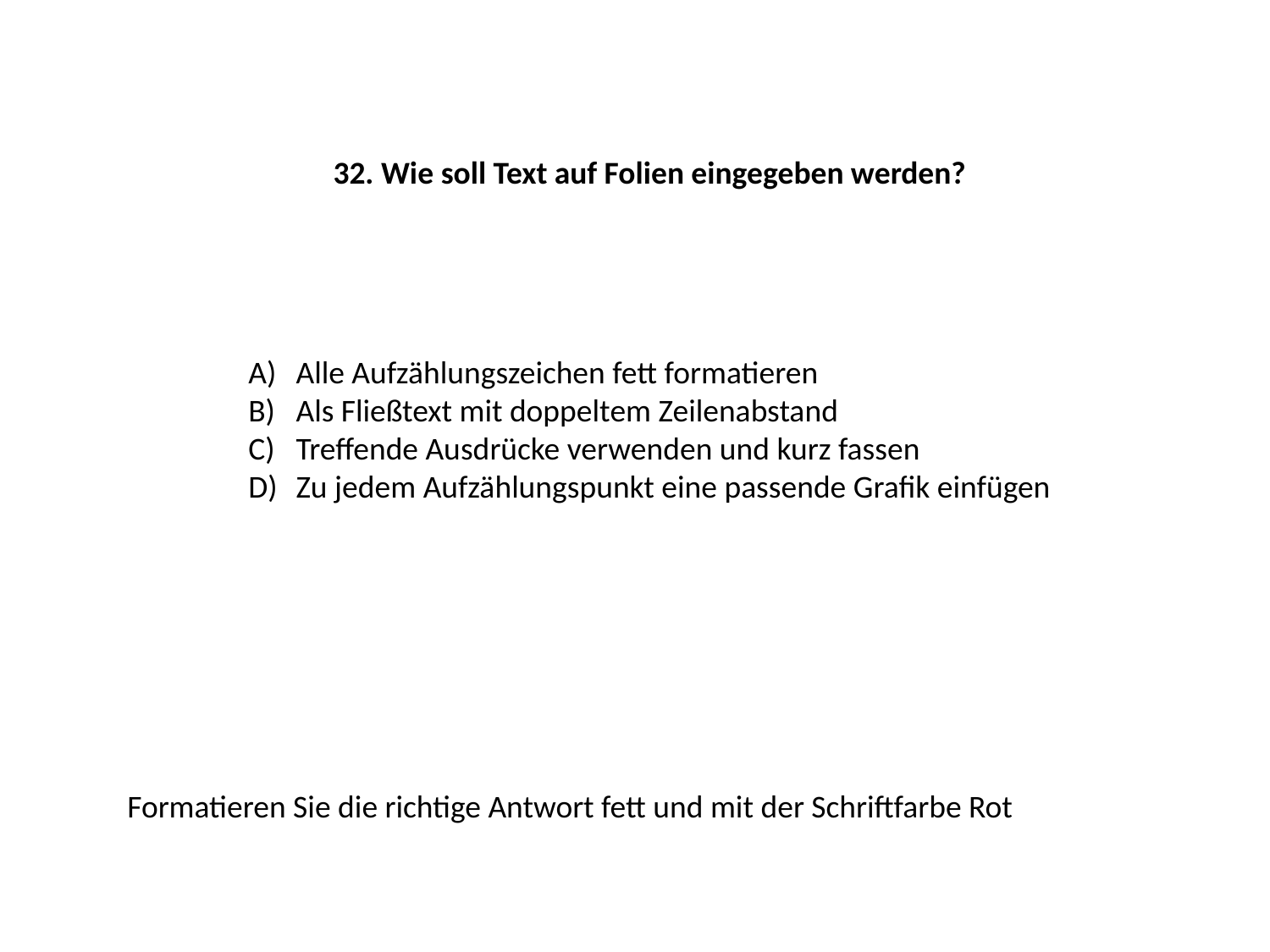

32. Wie soll Text auf Folien eingegeben werden?
Alle Aufzählungszeichen fett formatieren
Als Fließtext mit doppeltem Zeilenabstand
Treffende Ausdrücke verwenden und kurz fassen
Zu jedem Aufzählungspunkt eine passende Grafik einfügen
Formatieren Sie die richtige Antwort fett und mit der Schriftfarbe Rot